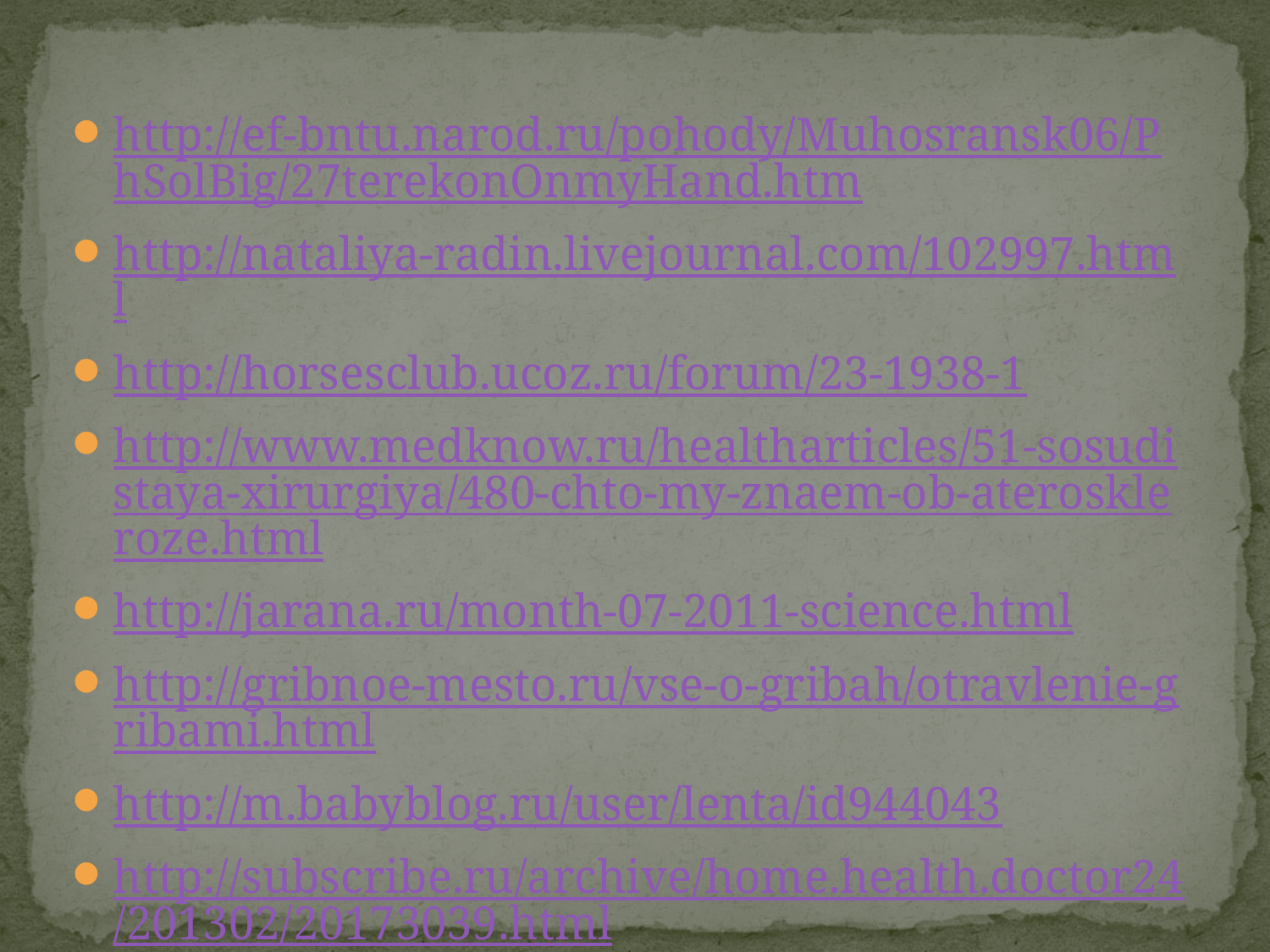

http://ef-bntu.narod.ru/pohody/Muhosransk06/PhSolBig/27terekonOnmyHand.htm
http://nataliya-radin.livejournal.com/102997.html
http://horsesclub.ucoz.ru/forum/23-1938-1
http://www.medknow.ru/healtharticles/51-sosudistaya-xirurgiya/480-chto-my-znaem-ob-ateroskleroze.html
http://jarana.ru/month-07-2011-science.html
http://gribnoe-mesto.ru/vse-o-gribah/otravlenie-gribami.html
http://m.babyblog.ru/user/lenta/id944043
http://subscribe.ru/archive/home.health.doctor24/201302/20173039.html